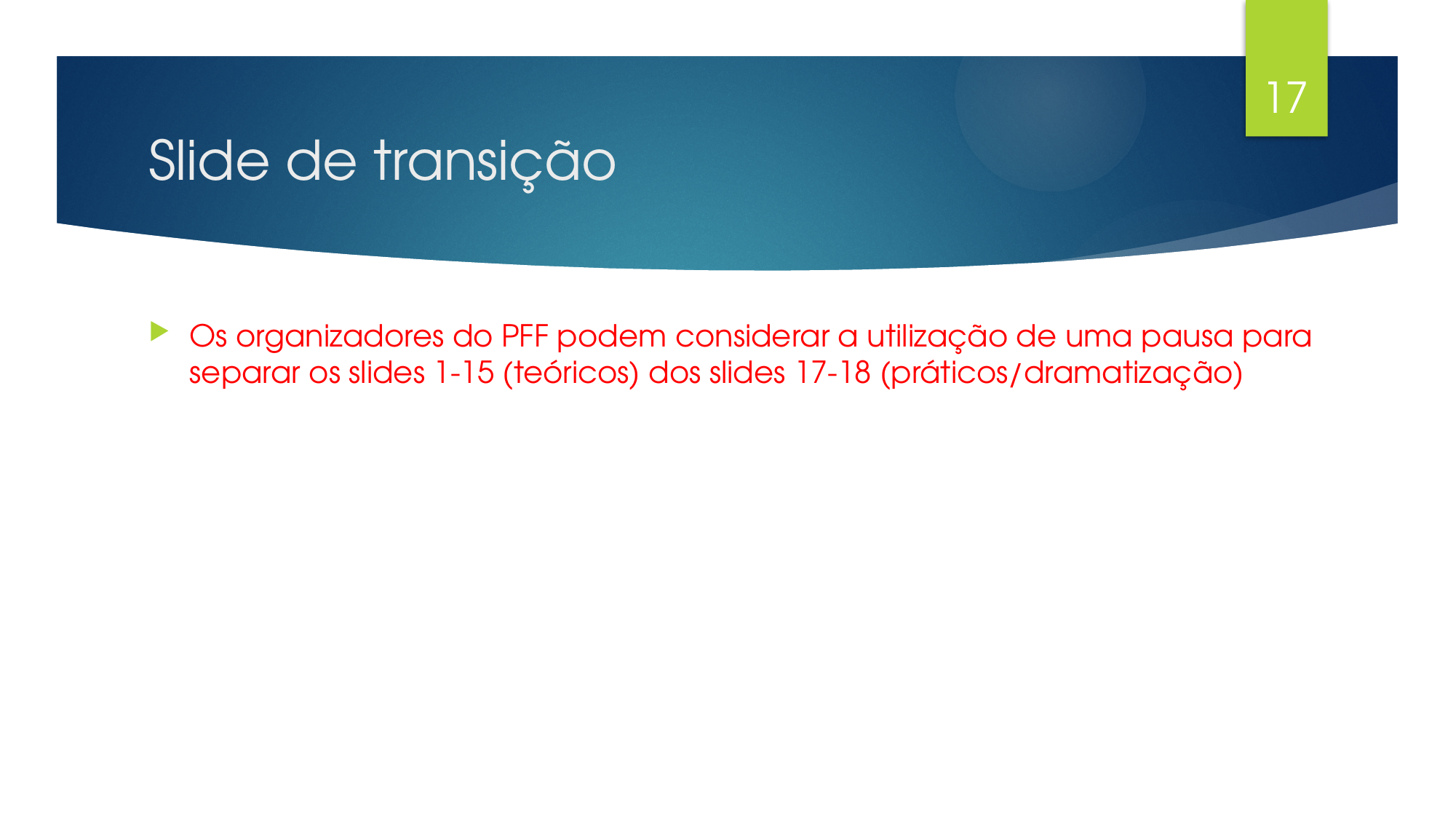

17
# Slide de transição
Os organizadores do PFF podem considerar a utilização de uma pausa para separar os slides 1-15 (teóricos) dos slides 17-18 (práticos/dramatização)